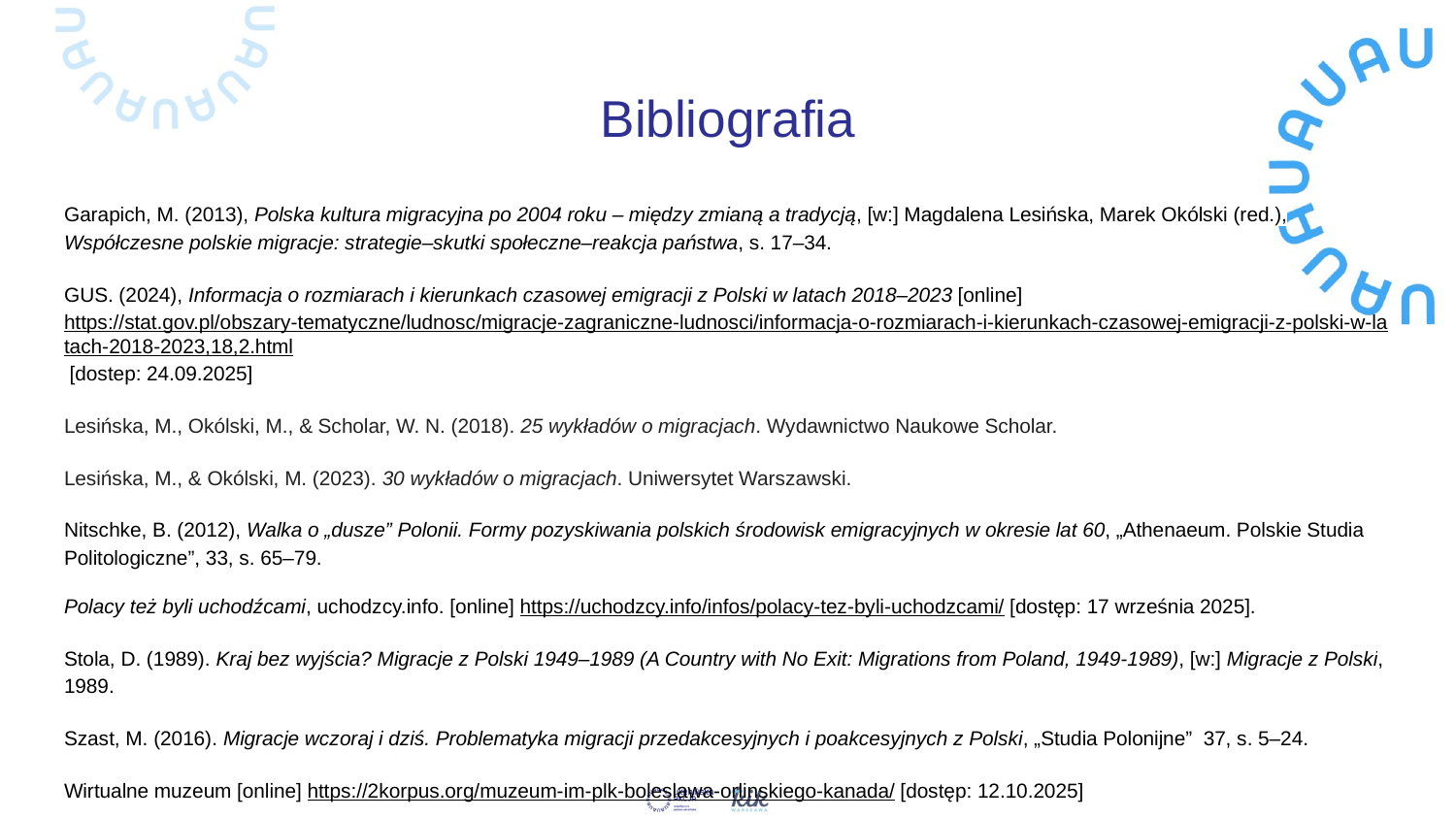

# Bibliografia
Garapich, M. (2013), Polska kultura migracyjna po 2004 roku – między zmianą a tradycją, [w:] Magdalena Lesińska, Marek Okólski (red.), Współczesne polskie migracje: strategie–skutki społeczne–reakcja państwa, s. 17–34.
GUS. (2024), Informacja o rozmiarach i kierunkach czasowej emigracji z Polski w latach 2018–2023 [online] https://stat.gov.pl/obszary-tematyczne/ludnosc/migracje-zagraniczne-ludnosci/informacja-o-rozmiarach-i-kierunkach-czasowej-emigracji-z-polski-w-latach-2018-2023,18,2.html [dostep: 24.09.2025]
Lesińska, M., Okólski, M., & Scholar, W. N. (2018). 25 wykładów o migracjach. Wydawnictwo Naukowe Scholar.
Lesińska, M., & Okólski, M. (2023). 30 wykładów o migracjach. Uniwersytet Warszawski.
Nitschke, B. (2012), Walka o „dusze” Polonii. Formy pozyskiwania polskich środowisk emigracyjnych w okresie lat 60, „Athenaeum. Polskie Studia Politologiczne”, 33, s. 65–79.
Polacy też byli uchodźcami, uchodzcy.info. [online] https://uchodzcy.info/infos/polacy-tez-byli-uchodzcami/ [dostęp: 17 września 2025].

Stola, D. (1989). Kraj bez wyjścia? Migracje z Polski 1949–1989 (A Country with No Exit: Migrations from Poland, 1949-1989), [w:] Migracje z Polski, 1989.
Szast, M. (2016). Migracje wczoraj i dziś. Problematyka migracji przedakcesyjnych i poakcesyjnych z Polski, „Studia Polonijne”  37, s. 5–24.
Wirtualne muzeum [online] https://2korpus.org/muzeum-im-plk-boleslawa-orlinskiego-kanada/ [dostęp: 12.10.2025]